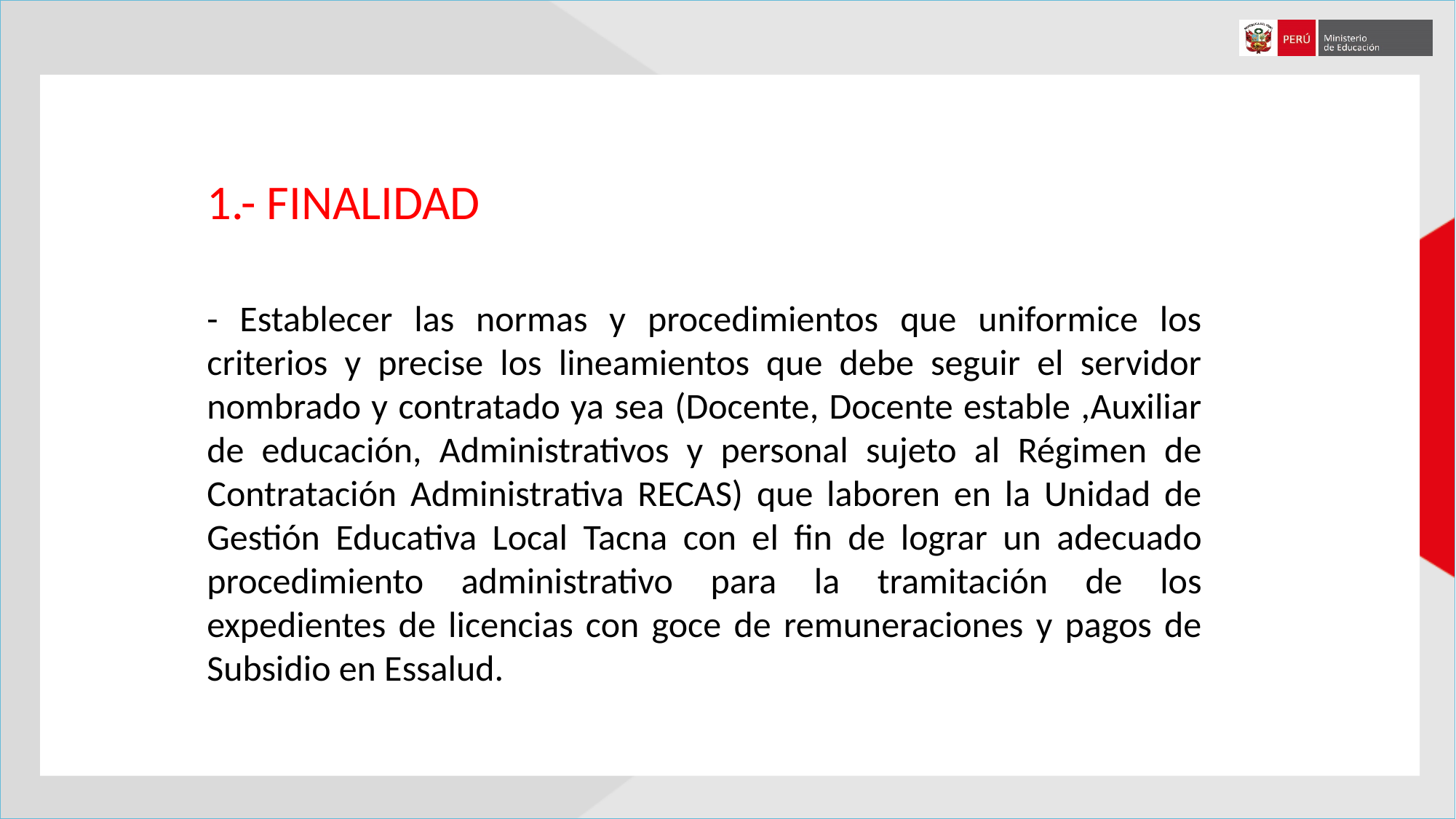

1.- FINALIDAD

- Establecer las normas y procedimientos que uniformice los criterios y precise los lineamientos que debe seguir el servidor nombrado y contratado ya sea (Docente, Docente estable ,Auxiliar de educación, Administrativos y personal sujeto al Régimen de Contratación Administrativa RECAS) que laboren en la Unidad de Gestión Educativa Local Tacna con el fin de lograr un adecuado procedimiento administrativo para la tramitación de los expedientes de licencias con goce de remuneraciones y pagos de Subsidio en Essalud.